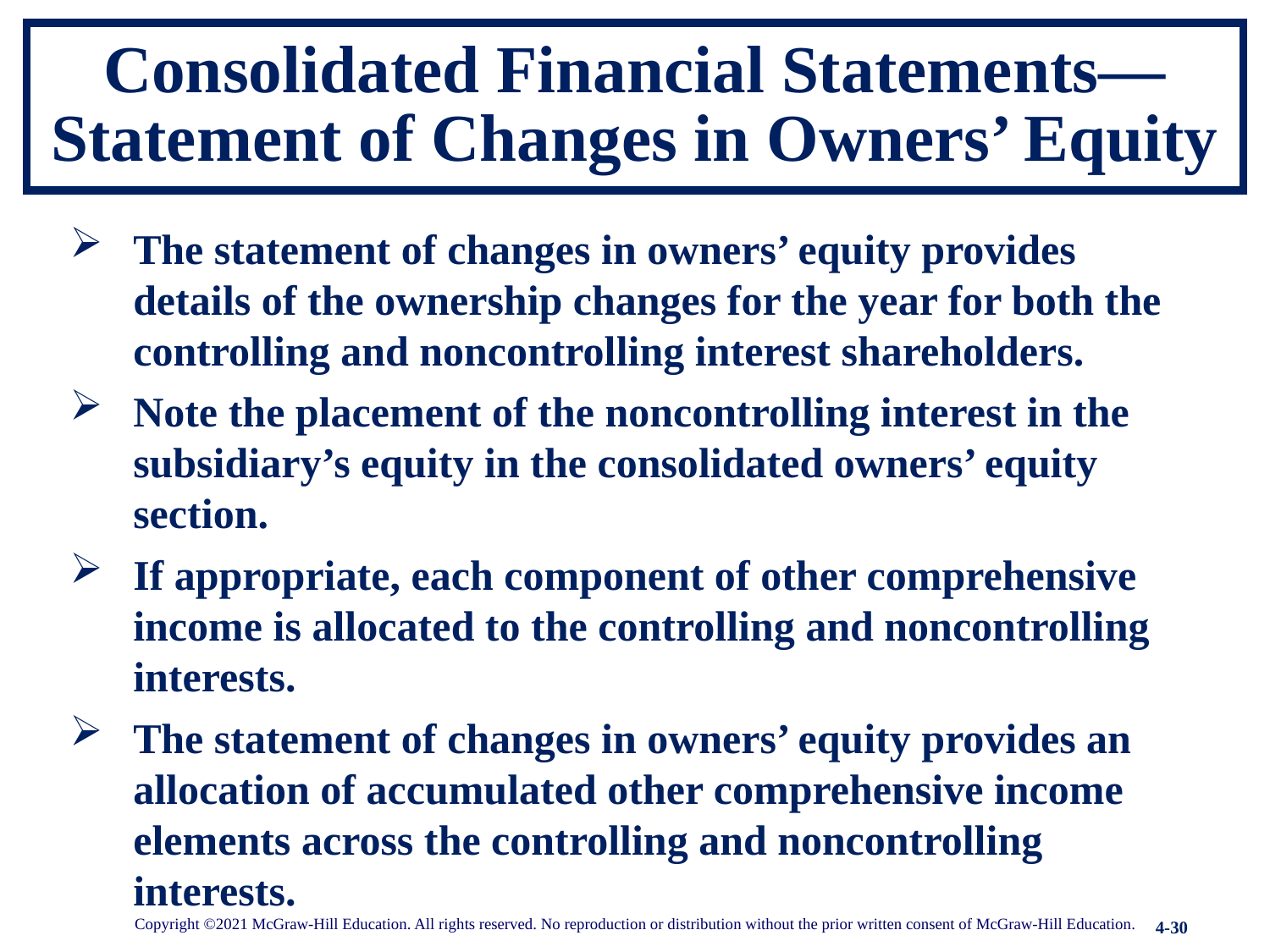

# Consolidated Financial Statements—Statement of Changes in Owners’ Equity
The statement of changes in owners’ equity provides details of the ownership changes for the year for both the controlling and noncontrolling interest shareholders.
Note the placement of the noncontrolling interest in the subsidiary’s equity in the consolidated owners’ equity section.
If appropriate, each component of other comprehensive income is allocated to the controlling and noncontrolling interests.
The statement of changes in owners’ equity provides an allocation of accumulated other comprehensive income elements across the controlling and noncontrolling interests.
Copyright ©2021 McGraw-Hill Education. All rights reserved. No reproduction or distribution without the prior written consent of McGraw-Hill Education.
4-30